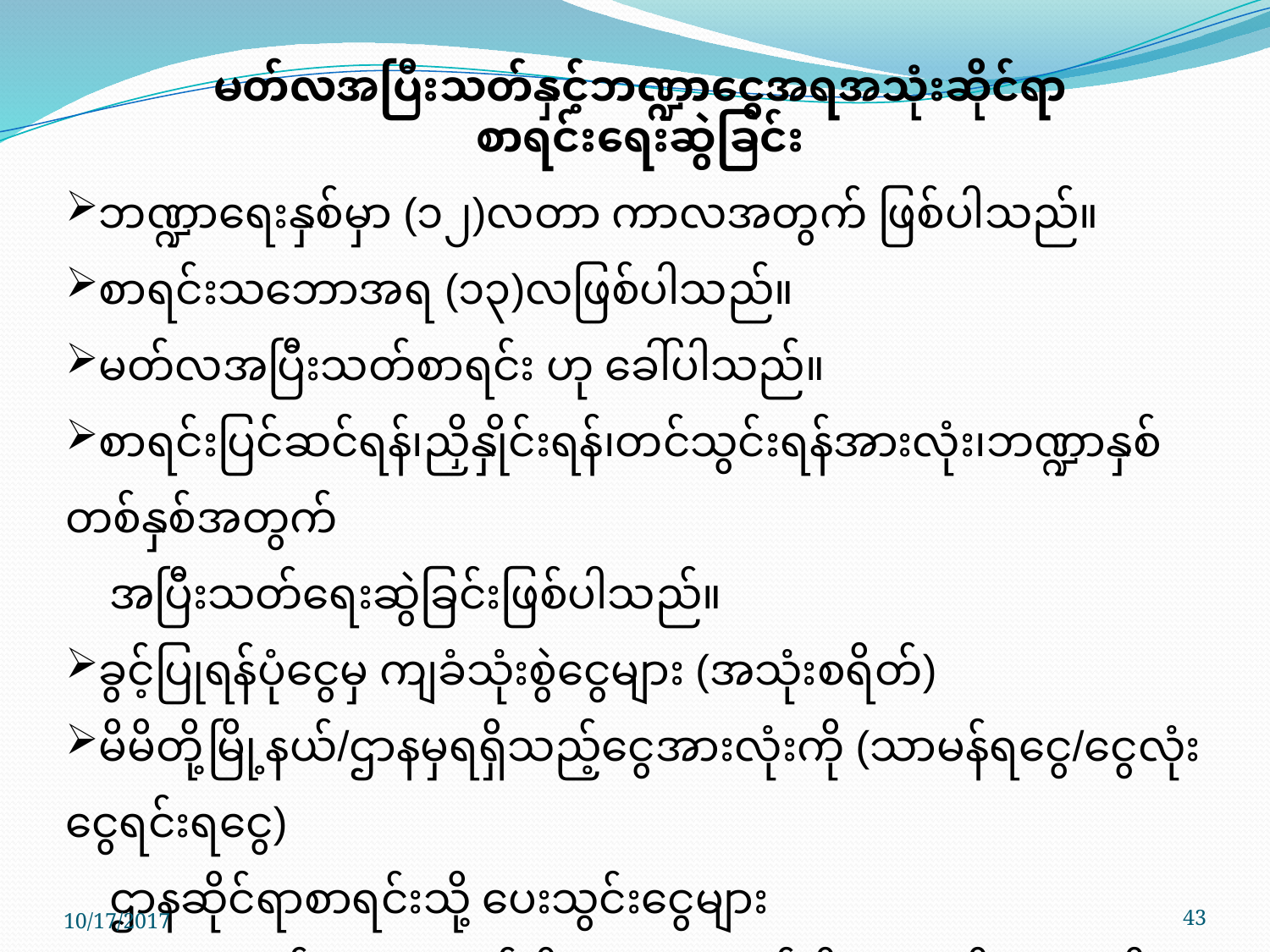

မတ်လအပြီးသတ်နှင့်ဘဏ္ဍာငွေအရအသုံးဆိုင်ရာ
စာရင်းရေးဆွဲခြင်း
ဘဏ္ဍာရေးနှစ်မှာ (၁၂)လတာ ကာလအတွက် ဖြစ်ပါသည်။
စာရင်းသဘောအရ (၁၃)လဖြစ်ပါသည်။
မတ်လအပြီးသတ်စာရင်း ဟု ခေါ်ပါသည်။
စာရင်းပြင်ဆင်ရန်၊ညှိနှိုင်းရန်၊တင်သွင်းရန်အားလုံး၊ဘဏ္ဍာနှစ်တစ်နှစ်အတွက်
    အပြီးသတ်ရေးဆွဲခြင်းဖြစ်ပါသည်။
ခွင့်ပြုရန်ပုံငွေမှ ကျခံသုံးစွဲငွေများ (အသုံးစရိတ်)
မိမိတို့မြို့နယ်/ဌာနမှရရှိသည့်ငွေအားလုံးကို (သာမန်ရငွေ/ငွေလုံးငွေရင်းရငွေ)
    ဌာနဆိုင်ရာစာရင်းသို့ ပေးသွင်းငွေများ
လျာထားရန်ပုံငွေများနှင့် ပိုလျှံငွေများနှင့် ပိုလျှံငွေ/ပိုသုံးငွေ/ပိုရငွေ/လျော့ရငွေ
    စာရင်းများ ပြုစုလျှက်ပေးပို့ရပါသည်။

10/17/2017

43